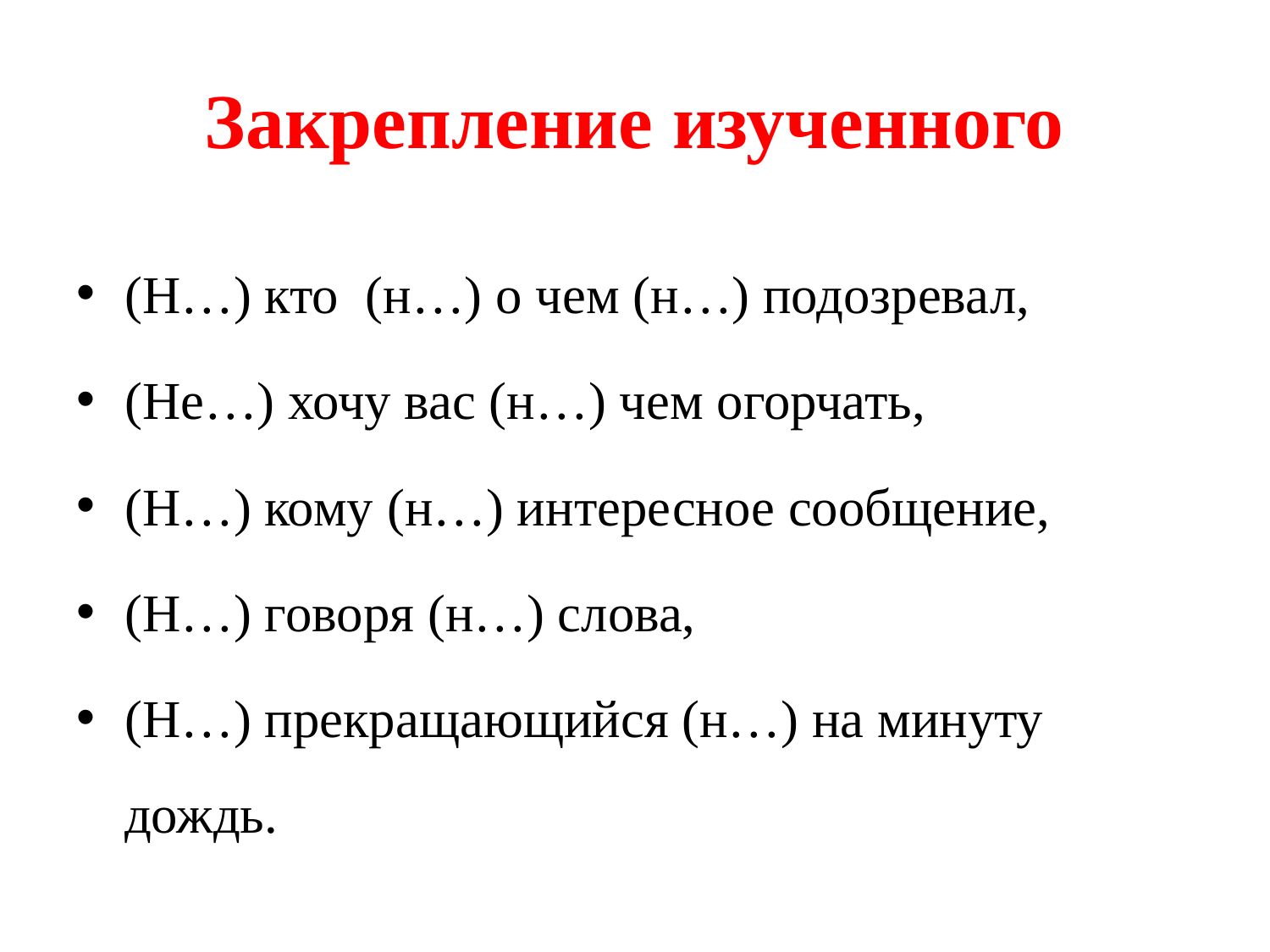

# Закрепление изученного
(Н…) кто  (н…) о чем (н…) подозревал,
(Не…) хочу вас (н…) чем огорчать,
(Н…) кому (н…) интересное сообщение,
(Н…) говоря (н…) слова,
(Н…) прекращающийся (н…) на минуту дождь.